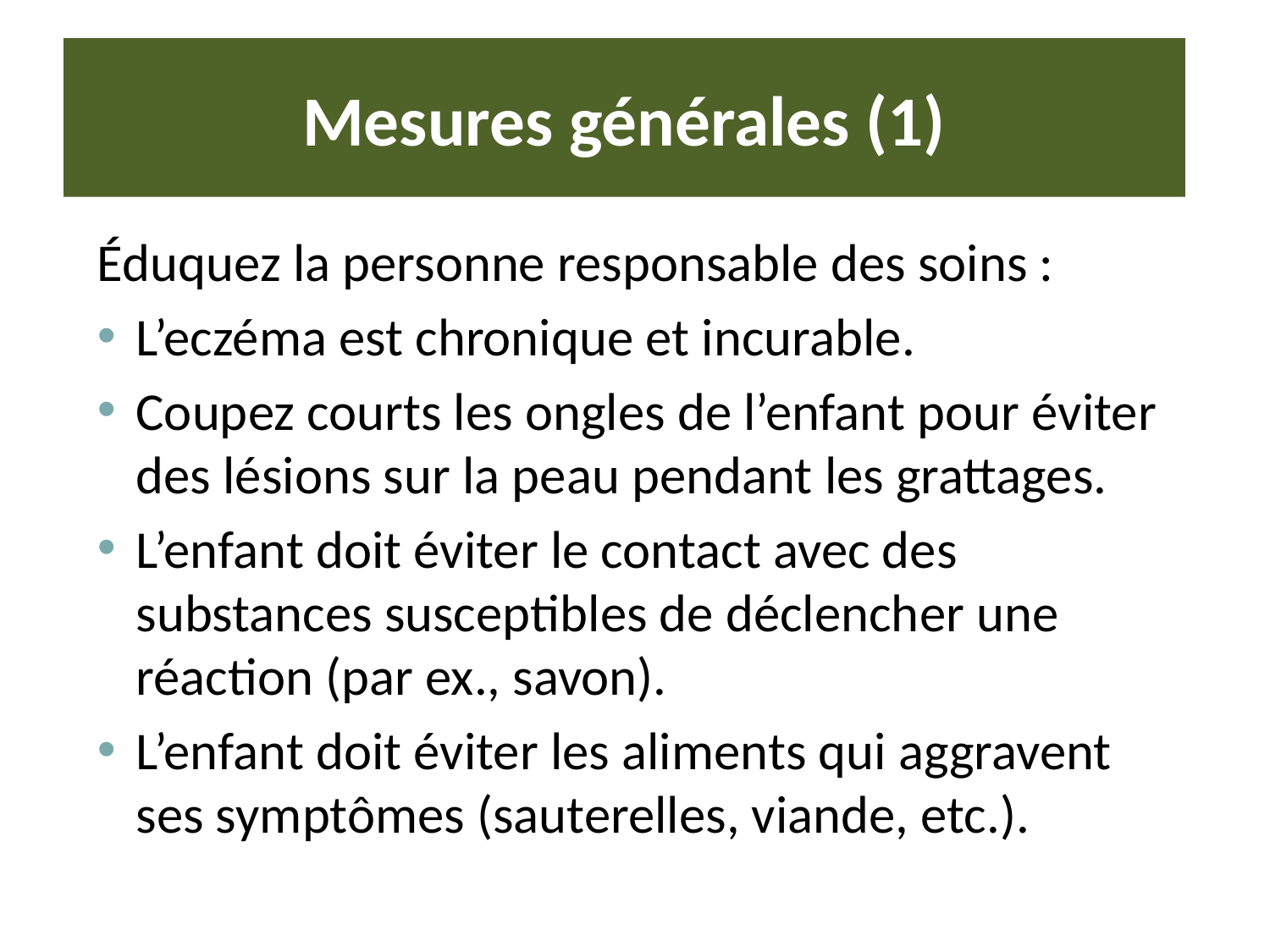

# Mesures générales (1)
Éduquez la personne responsable des soins :
L’eczéma est chronique et incurable.
Coupez courts les ongles de l’enfant pour éviter des lésions sur la peau pendant les grattages.
L’enfant doit éviter le contact avec des substances susceptibles de déclencher une réaction (par ex., savon).
L’enfant doit éviter les aliments qui aggravent ses symptômes (sauterelles, viande, etc.).